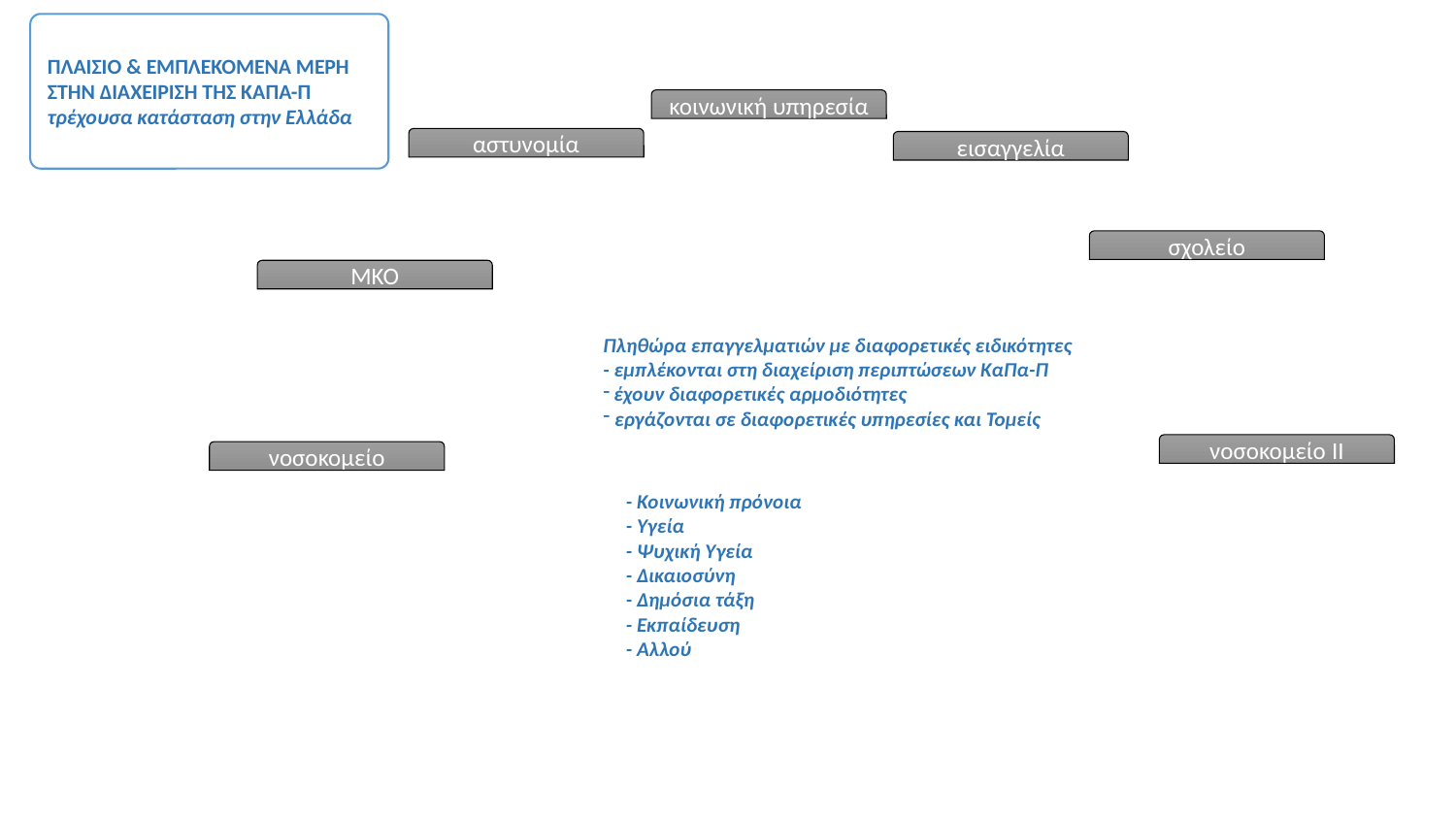

ΠΛΑΙΣΙΟ & ΕΜΠΛΕΚΟΜΕΝΑ ΜΕΡΗ ΣΤΗΝ ΔΙΑΧΕΙΡΙΣΗ ΤΗΣ ΚΑΠΑ-Π
τρέχουσα κατάσταση στην Ελλάδα
κοινωνική υπηρεσία
αστυνομία
εισαγγελία
σχολείο
ΜΚΟ
Πληθώρα επαγγελματιών με διαφορετικές ειδικότητες
- εμπλέκονται στη διαχείριση περιπτώσεων ΚαΠα-Π
έχουν διαφορετικές αρμοδιότητες
 εργάζονται σε διαφορετικές υπηρεσίες και Τομείς
νοσοκομείο II
νοσοκομείο
- Κοινωνική πρόνοια
- Υγεία
- Ψυχική Υγεία
- Δικαιοσύνη
- Δημόσια τάξη
- Εκπαίδευση
- Αλλού